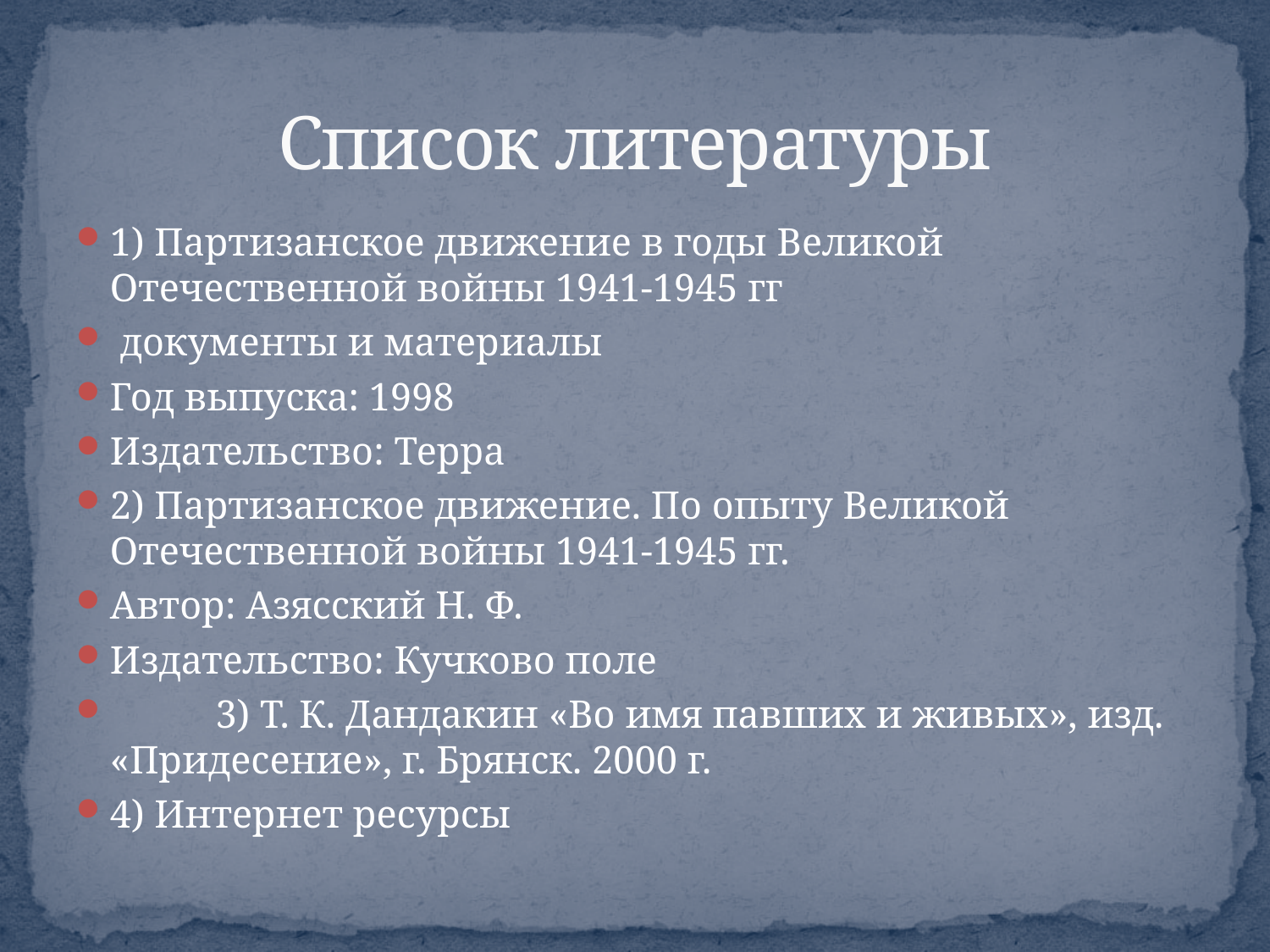

# Список литературы
1) Партизанское движение в годы Великой Отечественной войны 1941-1945 гг
 документы и материалы
Год выпуска: 1998
Издательство: Терра
2) Партизанское движение. По опыту Великой Отечественной войны 1941-1945 гг.
Автор: Азясский Н. Ф.
Издательство: Кучково поле
	3) Т. К. Дандакин «Во имя павших и живых», изд. «Придесение», г. Брянск. 2000 г.
4) Интернет ресурсы